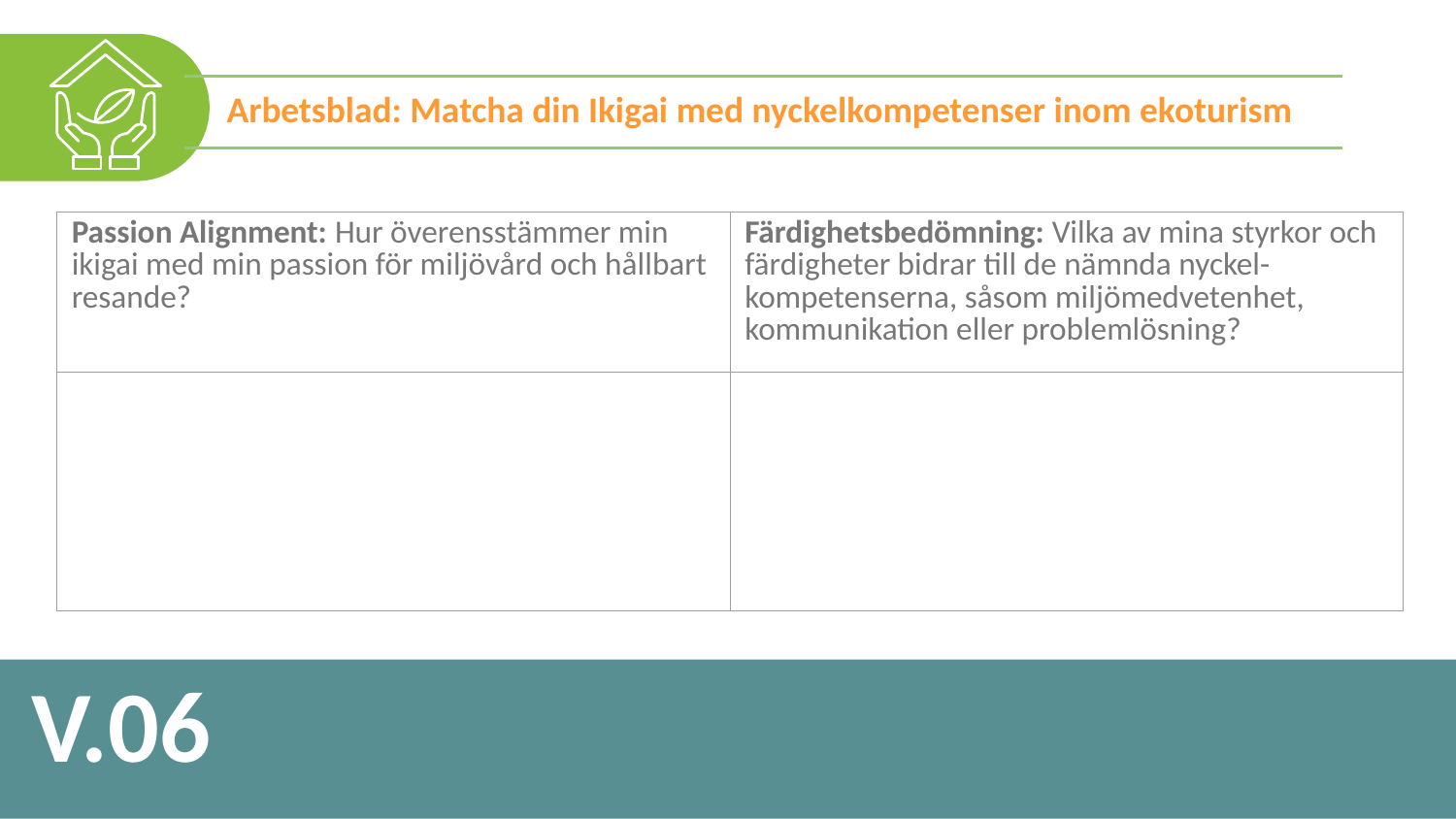

Arbetsblad: Matcha din Ikigai med nyckelkompetenser inom ekoturism

| Passion Alignment: Hur överensstämmer min ikigai med min passion för miljövård och hållbart resande? | Färdighetsbedömning: Vilka av mina styrkor och färdigheter bidrar till de nämnda nyckel-kompetenserna, såsom miljömedvetenhet, kommunikation eller problemlösning? |
| --- | --- |
|  |  |

V.06